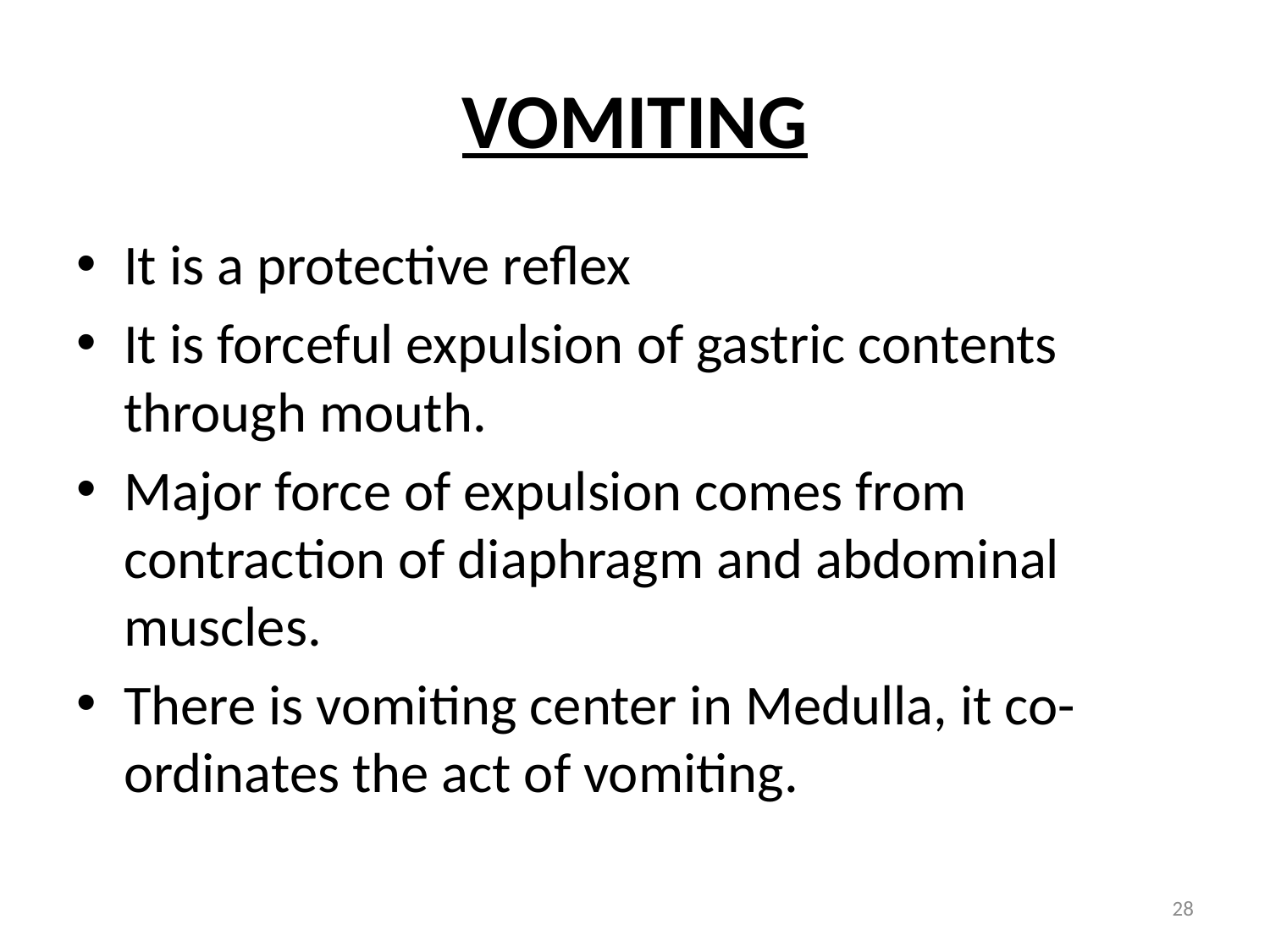

# VOMITING
It is a protective reflex
It is forceful expulsion of gastric contents through mouth.
Major force of expulsion comes from contraction of diaphragm and abdominal muscles.
There is vomiting center in Medulla, it co-ordinates the act of vomiting.
28